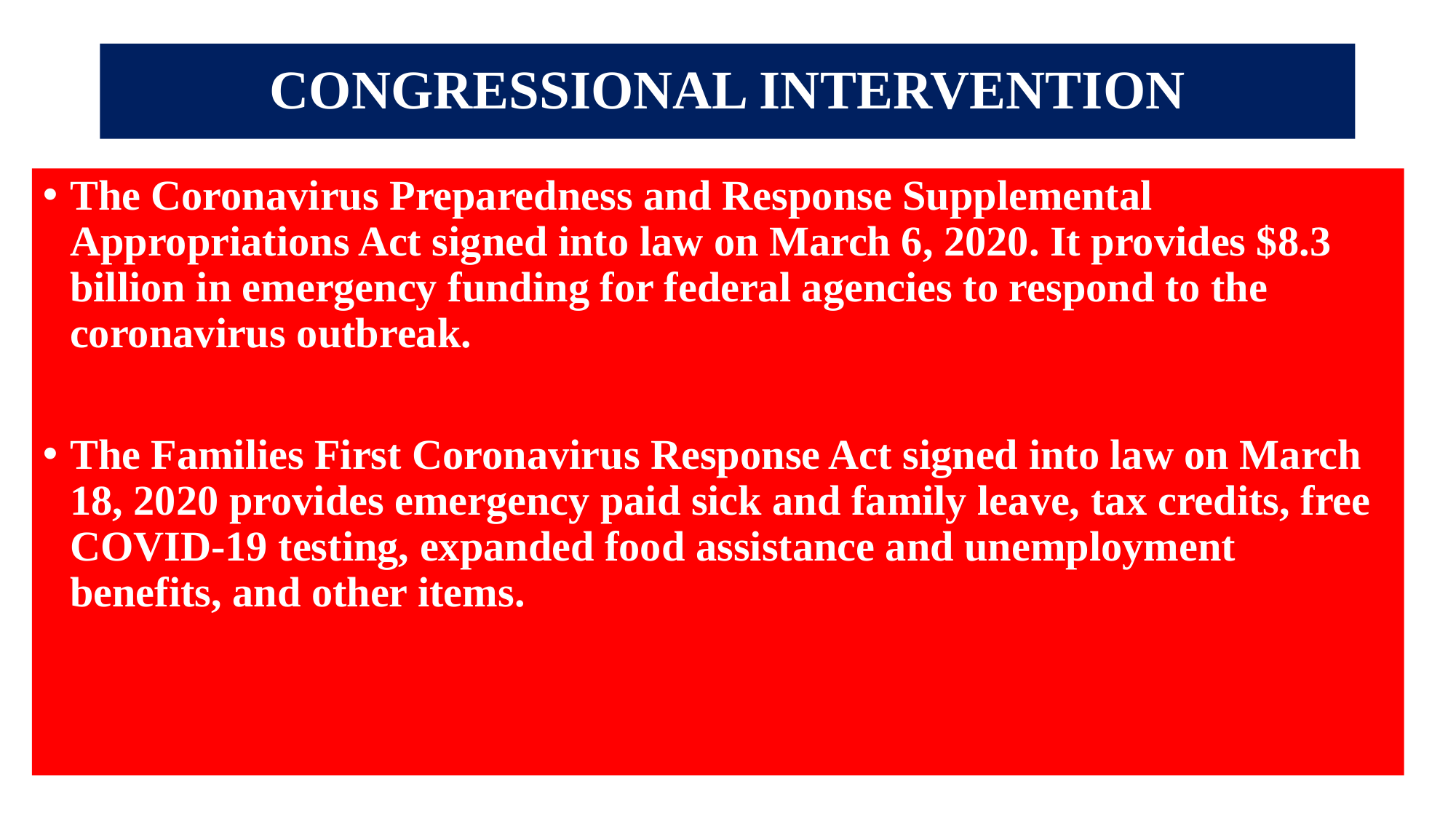

# CONGRESSIONAL INTERVENTION
The Coronavirus Preparedness and Response Supplemental Appropriations Act signed into law on March 6, 2020. It provides $8.3 billion in emergency funding for federal agencies to respond to the coronavirus outbreak.

The Families First Coronavirus Response Act signed into law on March 18, 2020 provides emergency paid sick and family leave, tax credits, free COVID-19 testing, expanded food assistance and unemployment benefits, and other items.